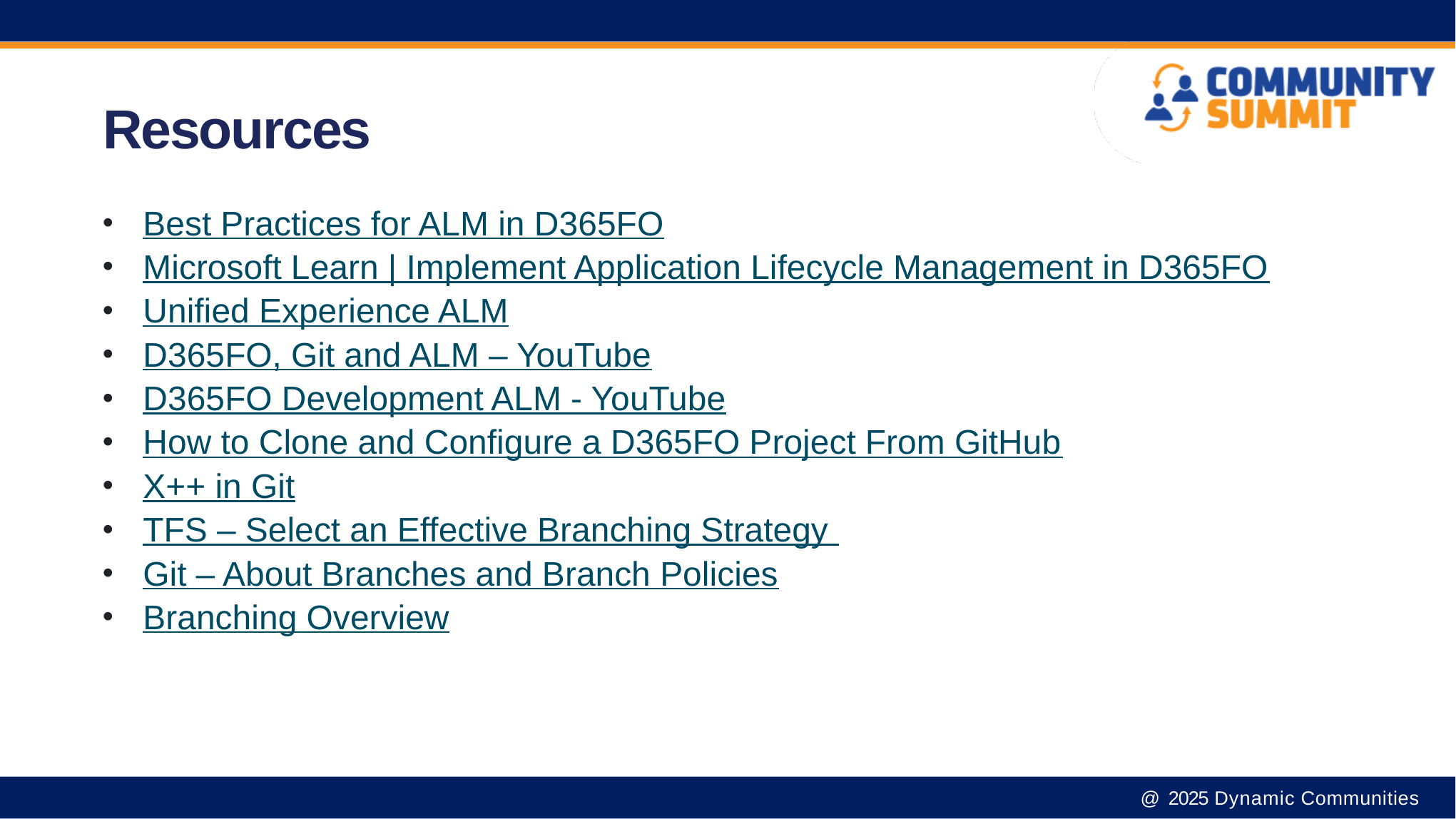

# Resources
Best Practices for ALM in D365FO
Microsoft Learn | Implement Application Lifecycle Management in D365FO
Unified Experience ALM
D365FO, Git and ALM – YouTube
D365FO Development ALM - YouTube
How to Clone and Configure a D365FO Project From GitHub
X++ in Git
TFS – Select an Effective Branching Strategy
Git – About Branches and Branch Policies
Branching Overview